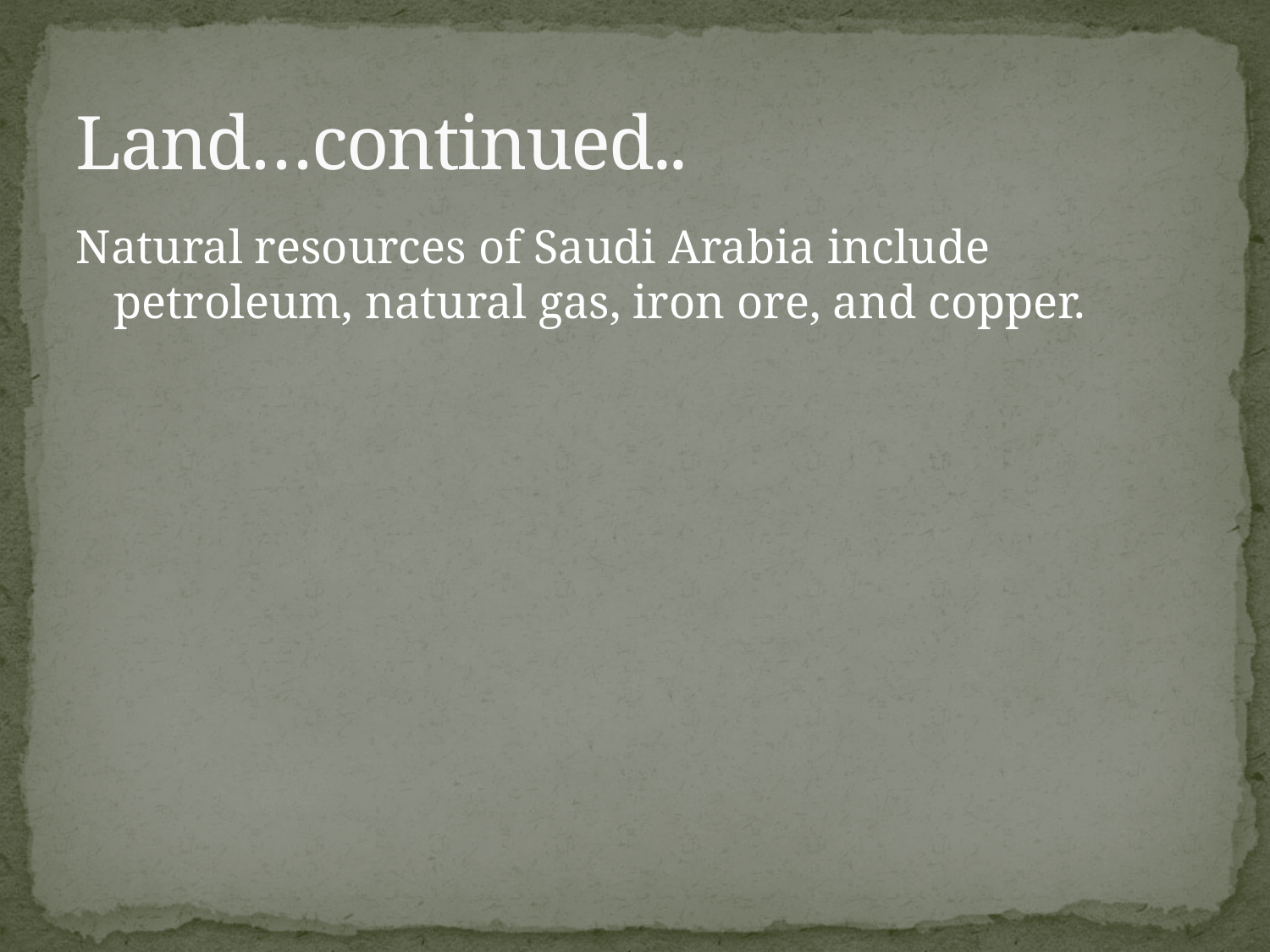

# Land…continued..
Natural resources of Saudi Arabia include petroleum, natural gas, iron ore, and copper.